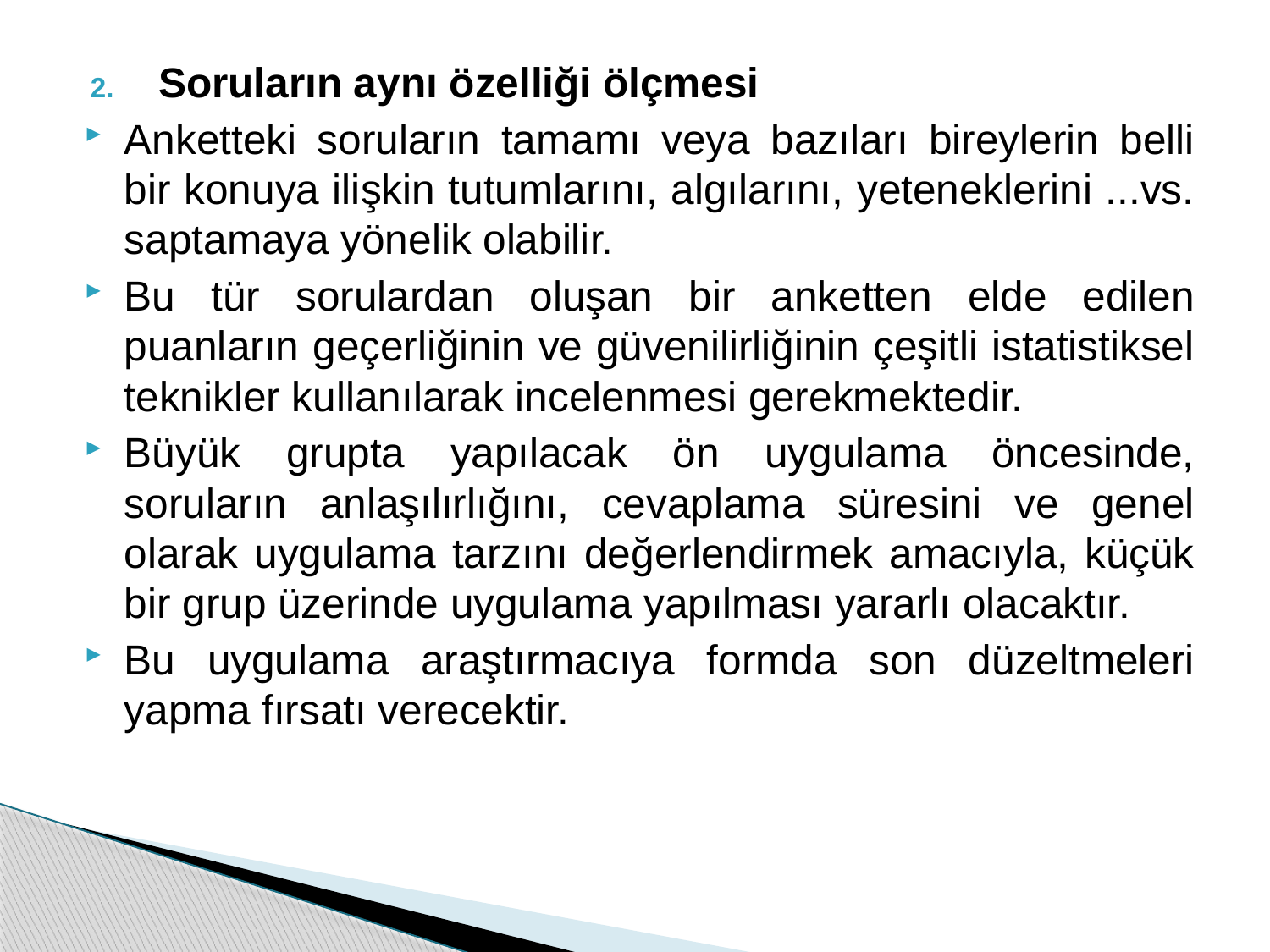

Soruların aynı özelliği ölçmesi
Anketteki soruların tamamı veya bazıları bireylerin belli bir konuya ilişkin tutumlarını, algılarını, yeteneklerini ...vs. saptamaya yönelik olabilir.
Bu tür sorulardan oluşan bir anketten elde edilen puanların geçerliğinin ve güvenilirliğinin çeşitli istatistiksel teknikler kullanılarak incelenmesi gerekmektedir.
Büyük grupta yapılacak ön uygulama öncesinde, soruların anlaşılırlığını, cevaplama süresini ve genel olarak uygulama tarzını değerlendirmek amacıyla, küçük bir grup üzerinde uygulama yapılması yararlı olacaktır.
Bu uygulama araştırmacıya formda son düzeltmeleri yapma fırsatı verecektir.